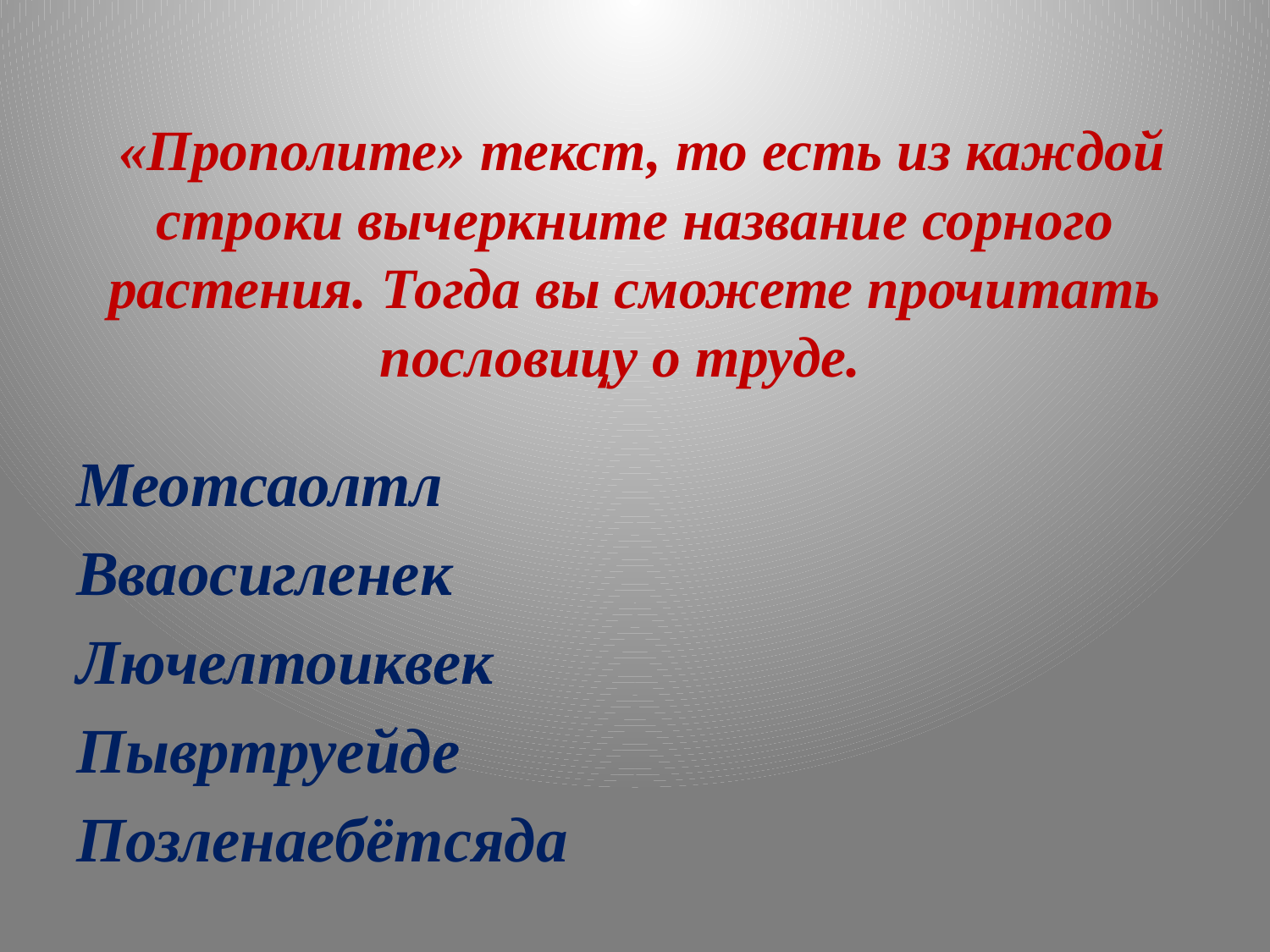

# «Прополите» текст, то есть из каждой строки вычеркните название сорного растения. Тогда вы сможете прочитать пословицу о труде.
Меотсаолтл
Вваосигленек
Лючелтоиквек
Пывртруейде
Позленаебётсяда